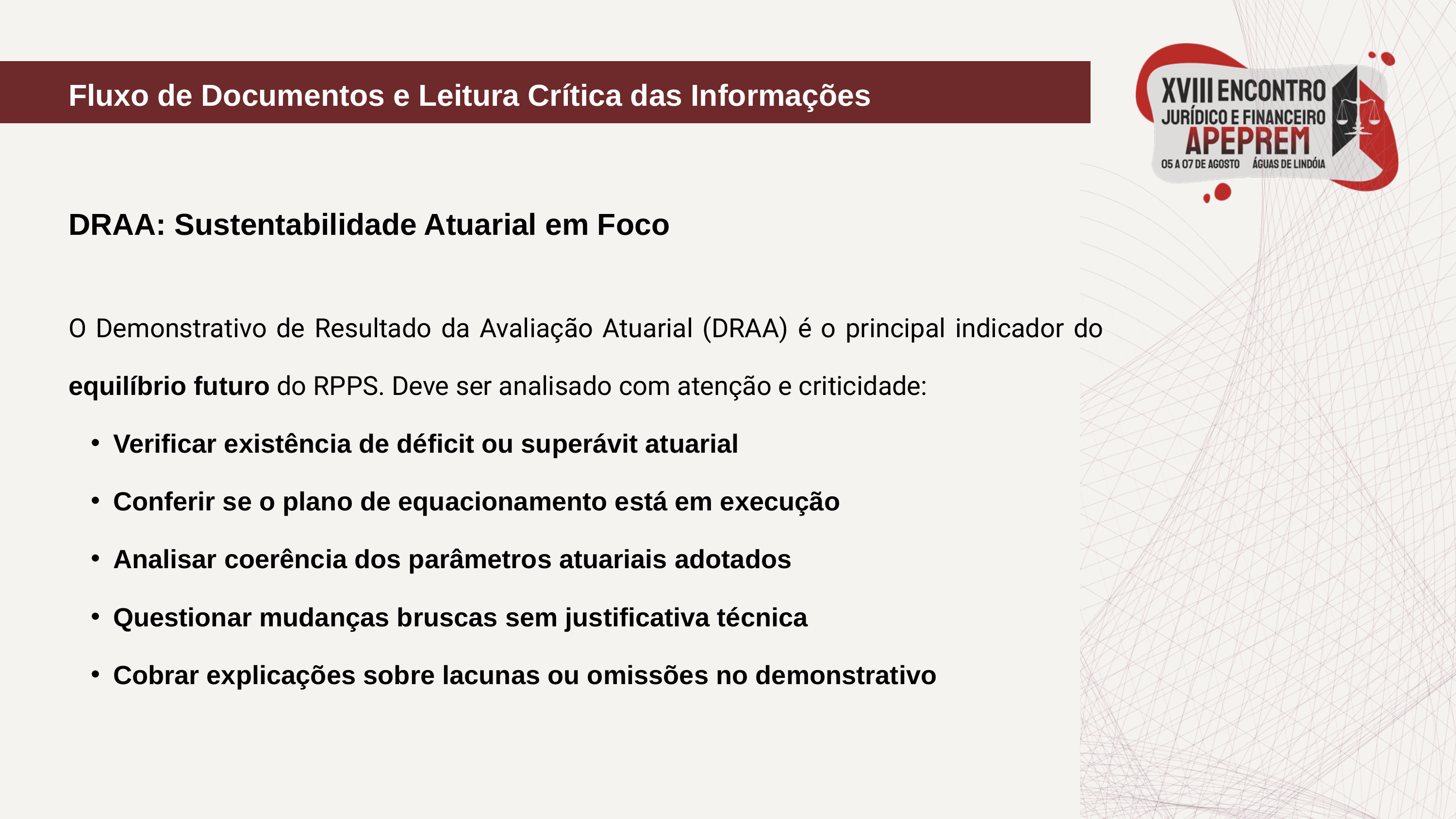

Fluxo de Documentos e Leitura Crítica das Informações
DRAA: Sustentabilidade Atuarial em Foco
O Demonstrativo de Resultado da Avaliação Atuarial (DRAA) é o principal indicador do equilíbrio futuro do RPPS. Deve ser analisado com atenção e criticidade:
Verificar existência de déficit ou superávit atuarial
Conferir se o plano de equacionamento está em execução
Analisar coerência dos parâmetros atuariais adotados
Questionar mudanças bruscas sem justificativa técnica
Cobrar explicações sobre lacunas ou omissões no demonstrativo